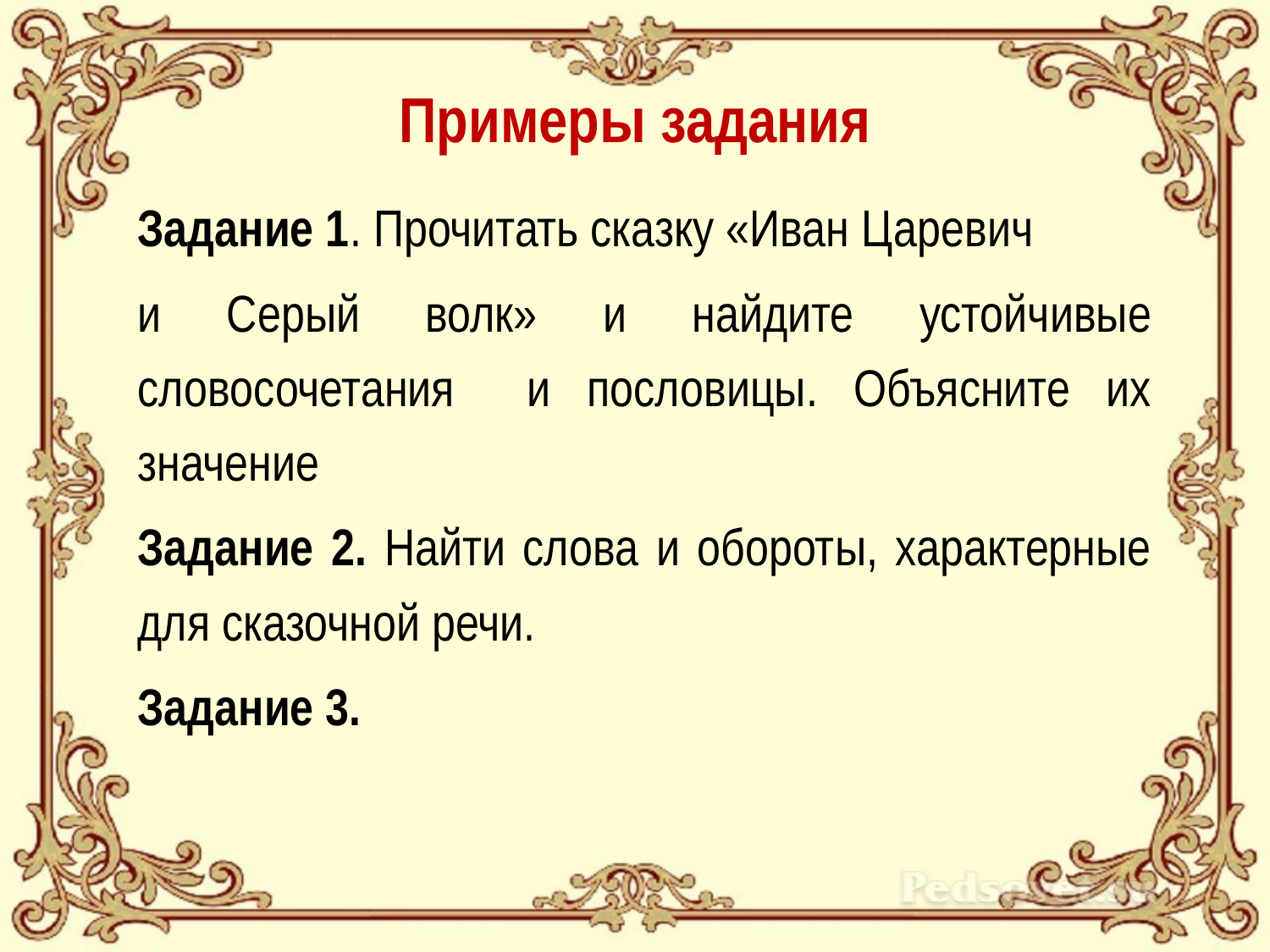

# Примеры задания
Задание 1. Прочитать сказку «Иван Царевич
и Серый волк» и найдите устойчивые словосочетания  и пословицы. Объясните их значение
Задание 2. Найти слова и обороты, характерные для сказочной речи.
Задание 3.